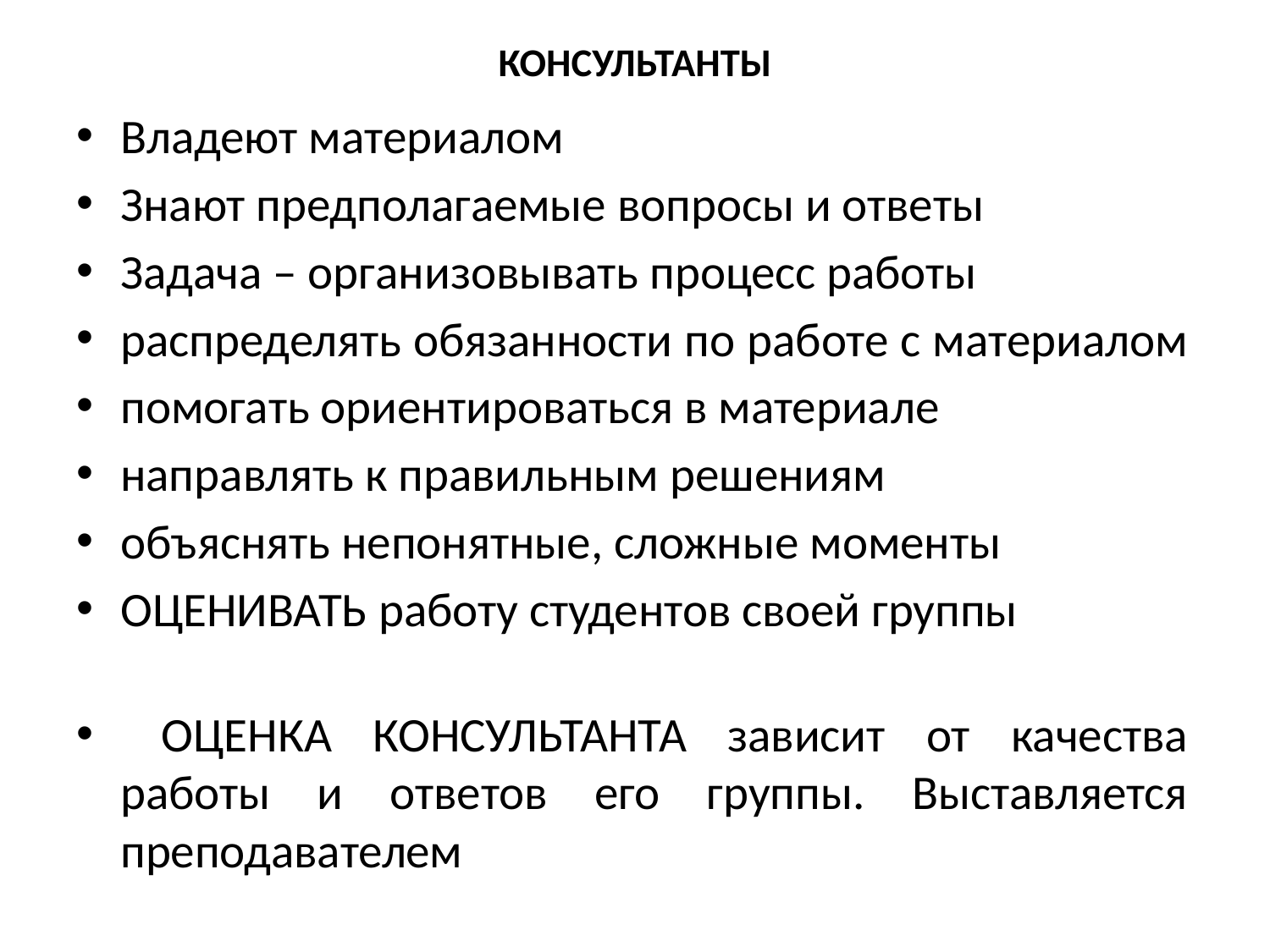

# КОНСУЛЬТАНТЫ
Владеют материалом
Знают предполагаемые вопросы и ответы
Задача – организовывать процесс работы
распределять обязанности по работе с материалом
помогать ориентироваться в материале
направлять к правильным решениям
объяснять непонятные, сложные моменты
ОЦЕНИВАТЬ работу студентов своей группы

 ОЦЕНКА КОНСУЛЬТАНТА зависит от качества работы и ответов его группы. Выставляется преподавателем